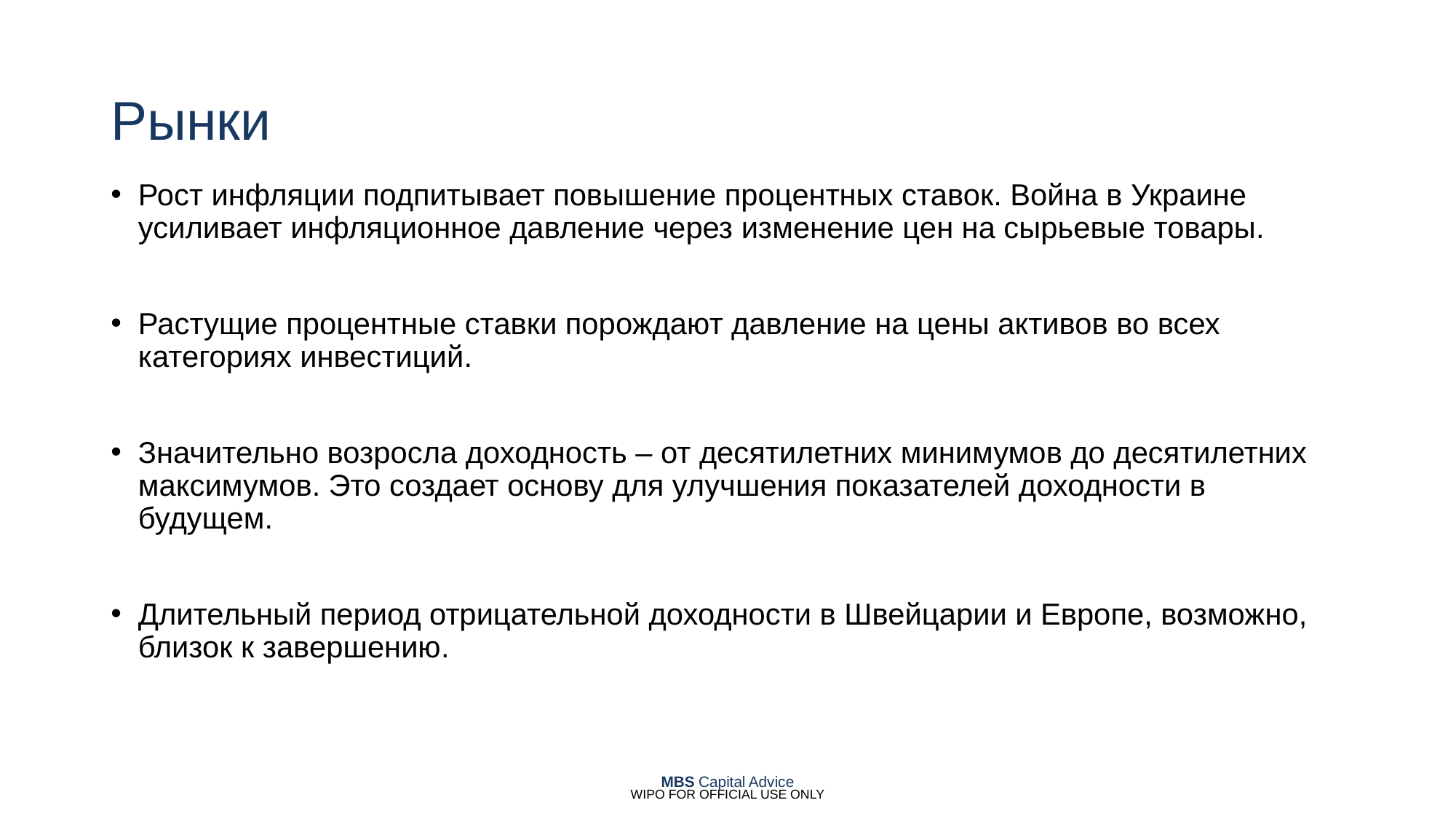

# Рынки
Рост инфляции подпитывает повышение процентных ставок. Война в Украине усиливает инфляционное давление через изменение цен на сырьевые товары.

Растущие процентные ставки порождают давление на цены активов во всех категориях инвестиций.

Значительно возросла доходность – от десятилетних минимумов до десятилетних максимумов. Это создает основу для улучшения показателей доходности в будущем.

Длительный период отрицательной доходности в Швейцарии и Европе, возможно, близок к завершению.
MBS Capital Advice